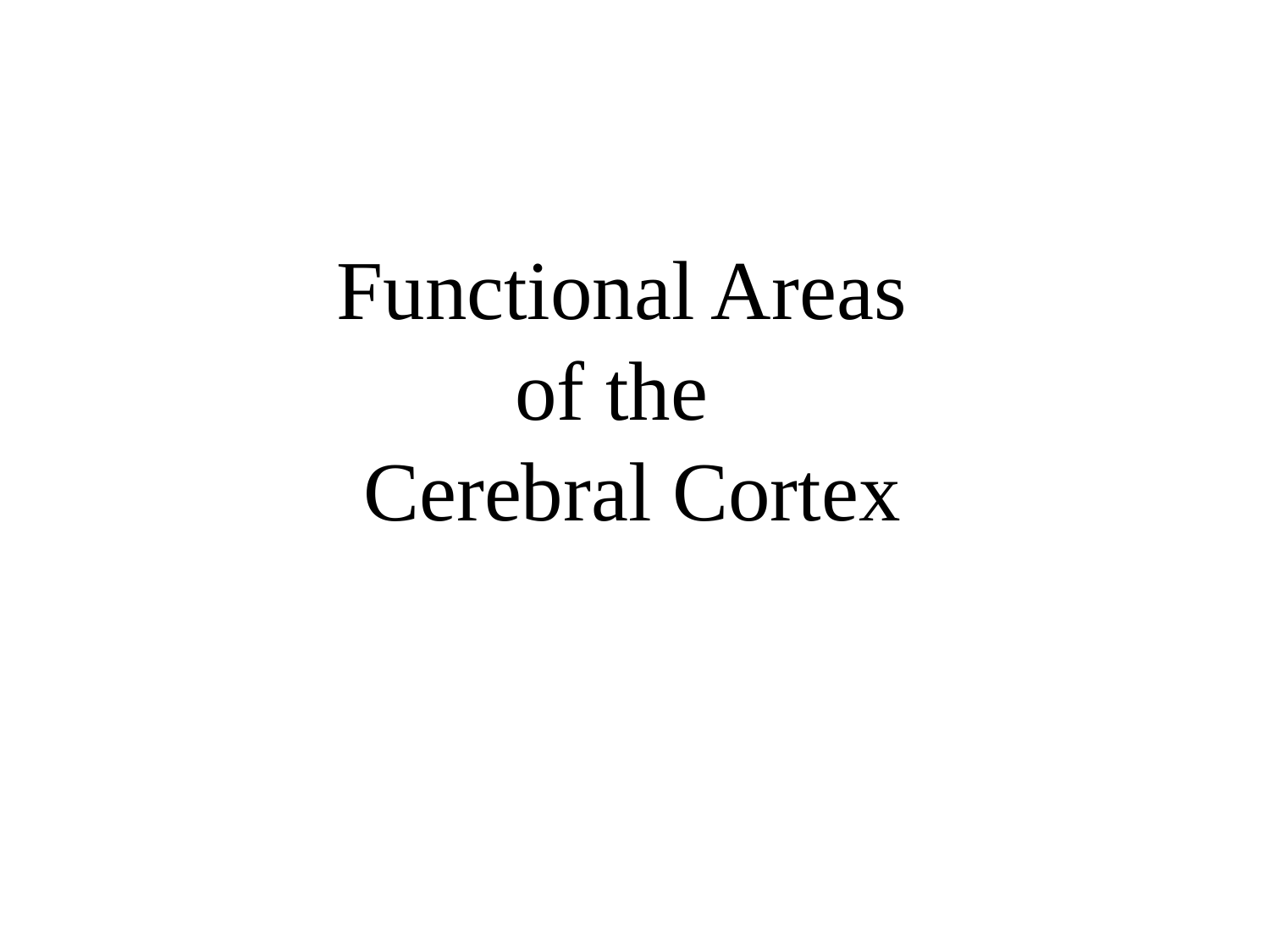

# Functional Areas of the Cerebral Cortex